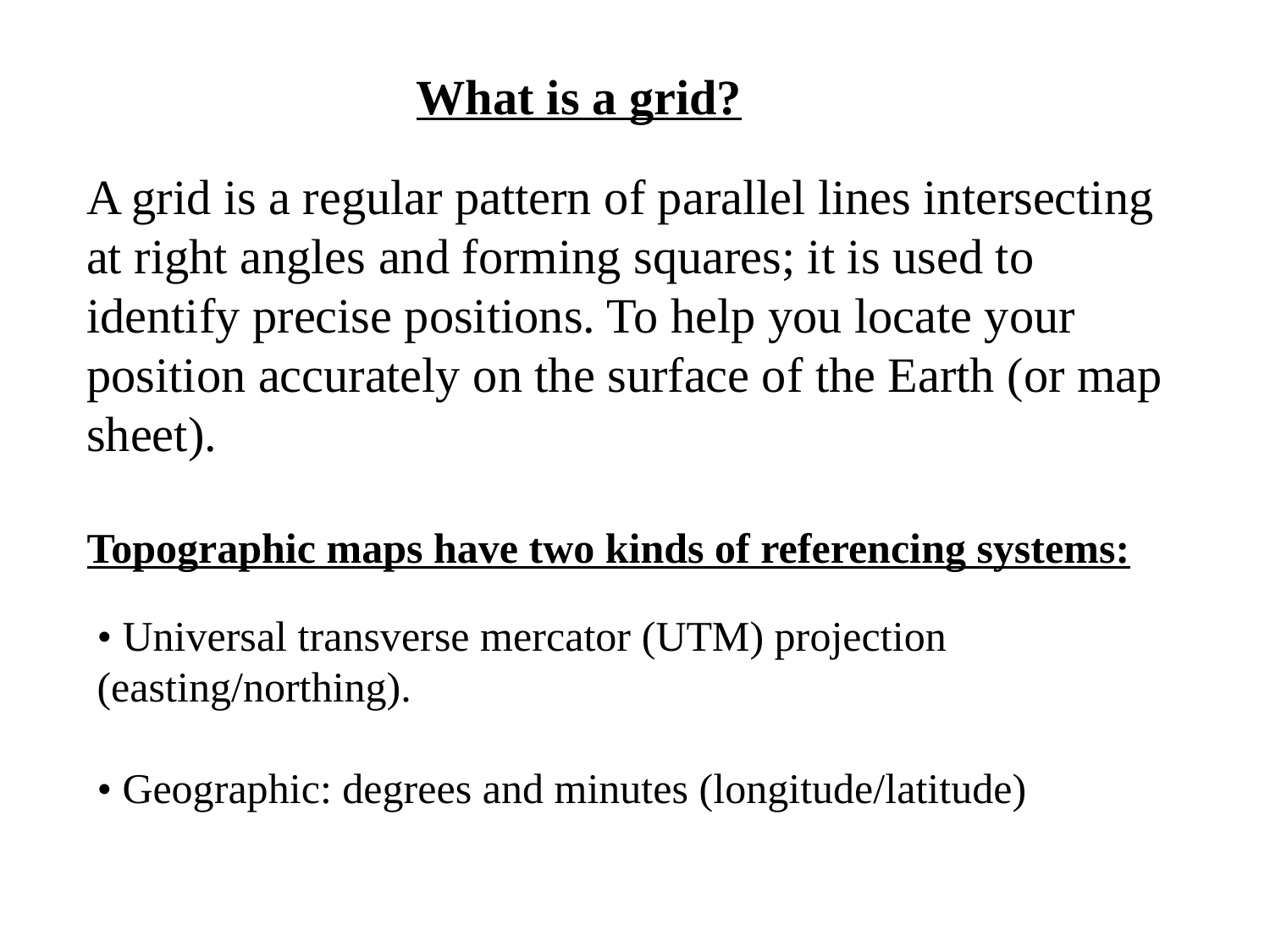

What is a grid?
A grid is a regular pattern of parallel lines intersecting at right angles and forming squares; it is used to identify precise positions. To help you locate your position accurately on the surface of the Earth (or map sheet).

Topographic maps have two kinds of referencing systems:
• Universal transverse mercator (UTM) projection (easting/northing).

• Geographic: degrees and minutes (longitude/latitude)